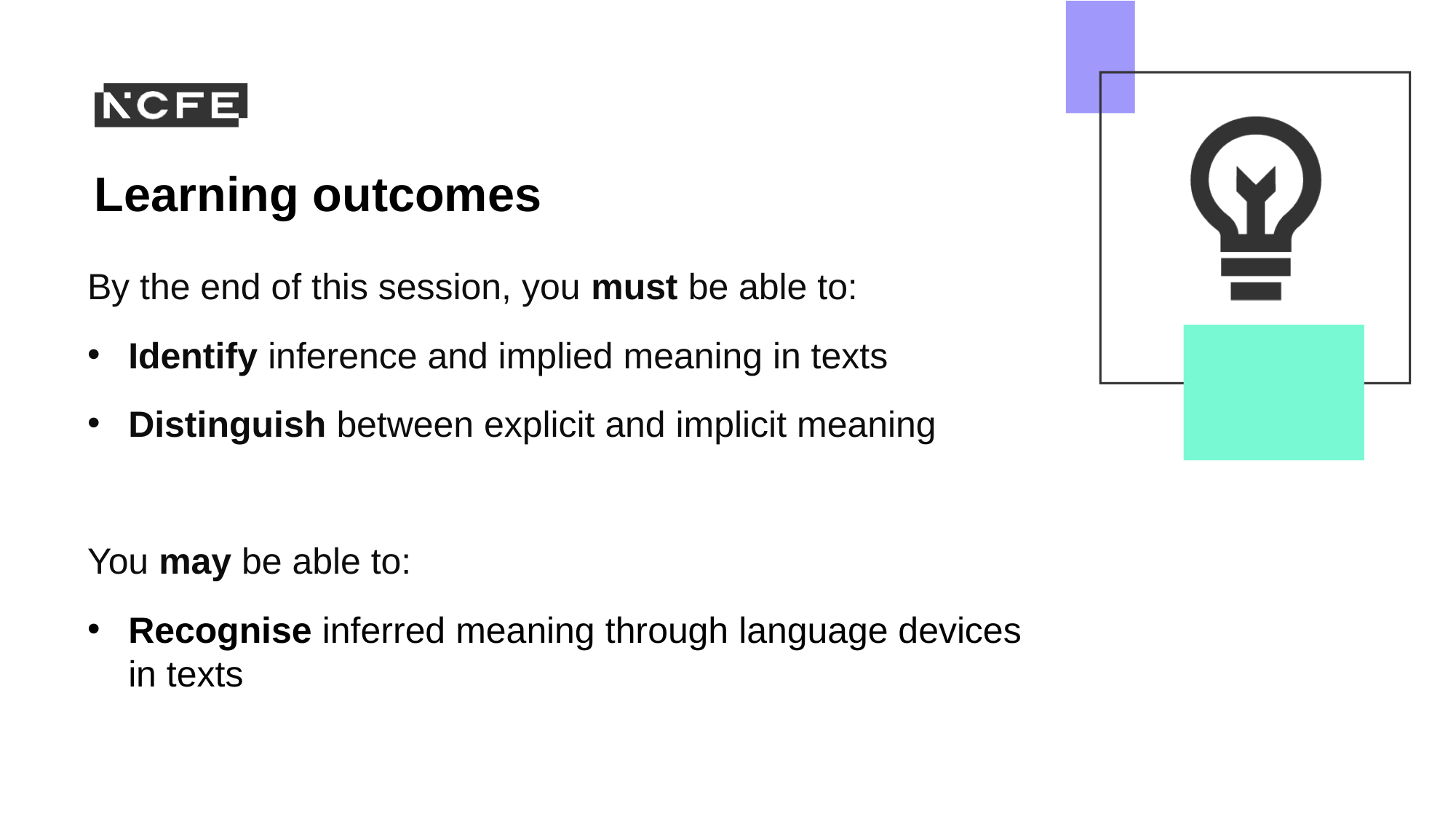

By the end of this session, you must be able to:
Identify inference and implied meaning in texts
Distinguish between explicit and implicit meaning

You may be able to:
Recognise inferred meaning through language devices in texts